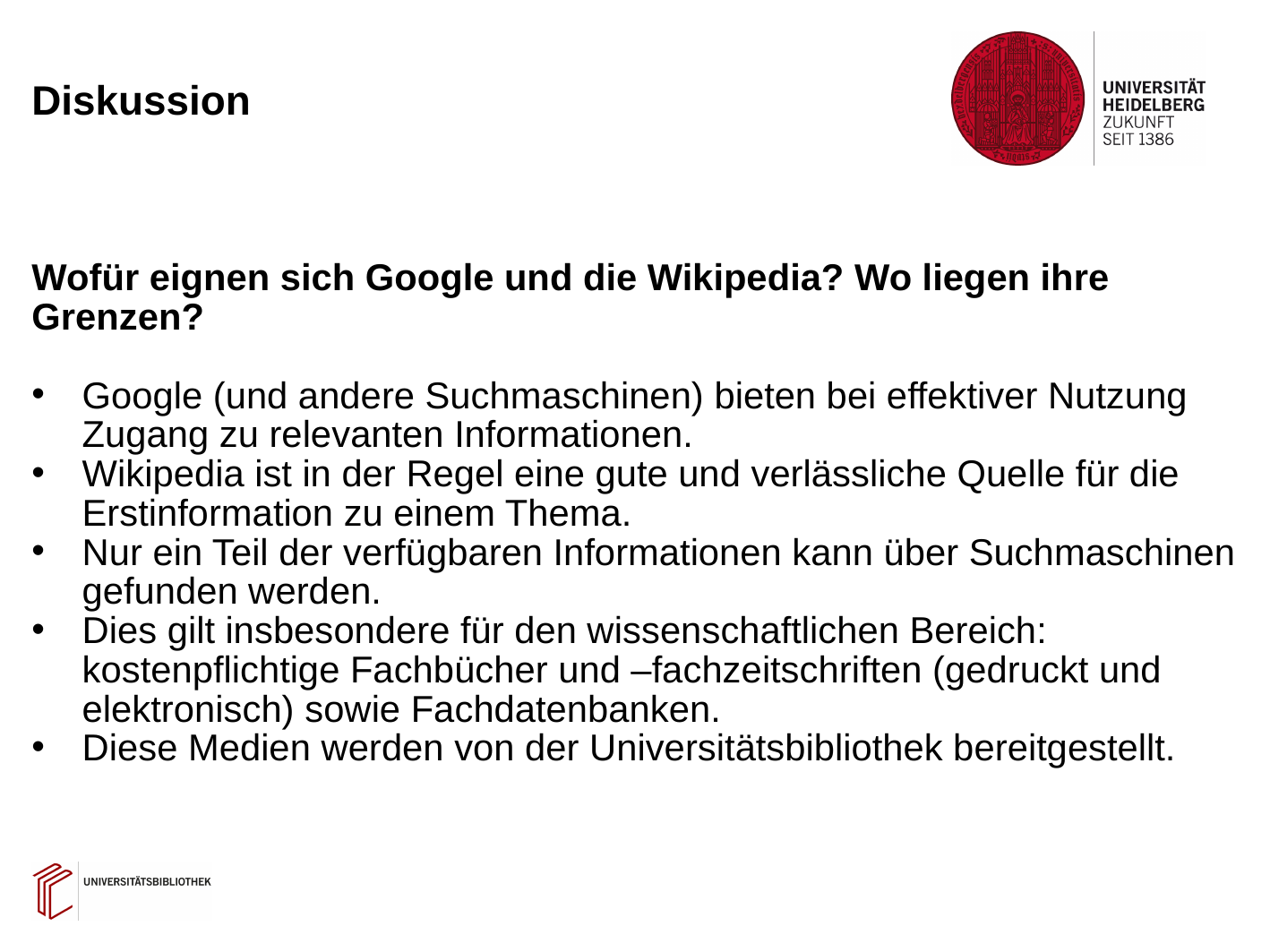

# Diskussion

Wofür eignen sich Google und die Wikipedia? Wo liegen ihre Grenzen?

Google (und andere Suchmaschinen) bieten bei effektiver Nutzung Zugang zu relevanten Informationen.
Wikipedia ist in der Regel eine gute und verlässliche Quelle für die Erstinformation zu einem Thema.
Nur ein Teil der verfügbaren Informationen kann über Suchmaschinen gefunden werden.
Dies gilt insbesondere für den wissenschaftlichen Bereich: kostenpflichtige Fachbücher und –fachzeitschriften (gedruckt und elektronisch) sowie Fachdatenbanken.
Diese Medien werden von der Universitätsbibliothek bereitgestellt.

44